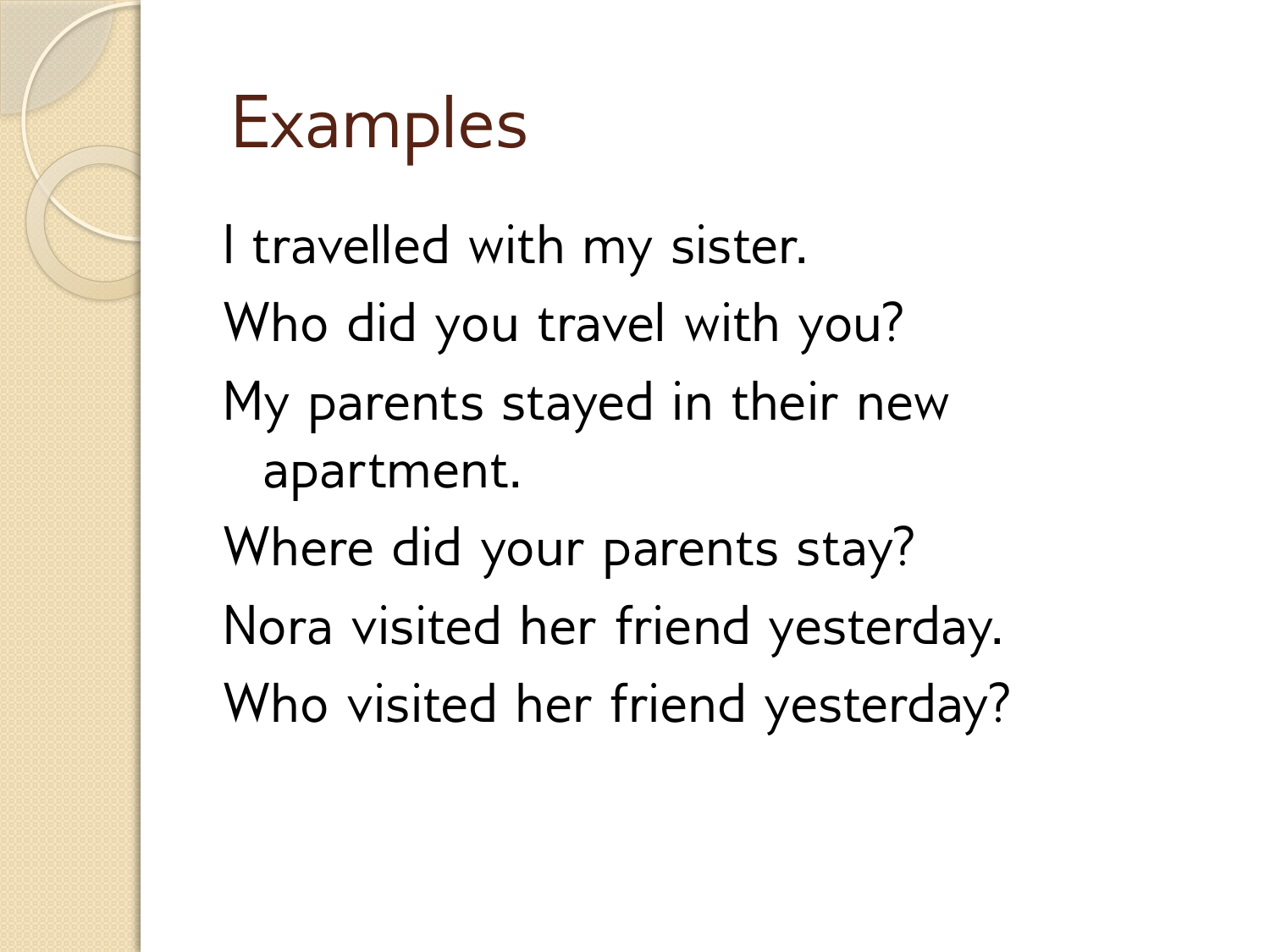

# Examples
I travelled with my sister.
Who did you travel with you?
My parents stayed in their new apartment.
Where did your parents stay?
Nora visited her friend yesterday.
Who visited her friend yesterday?